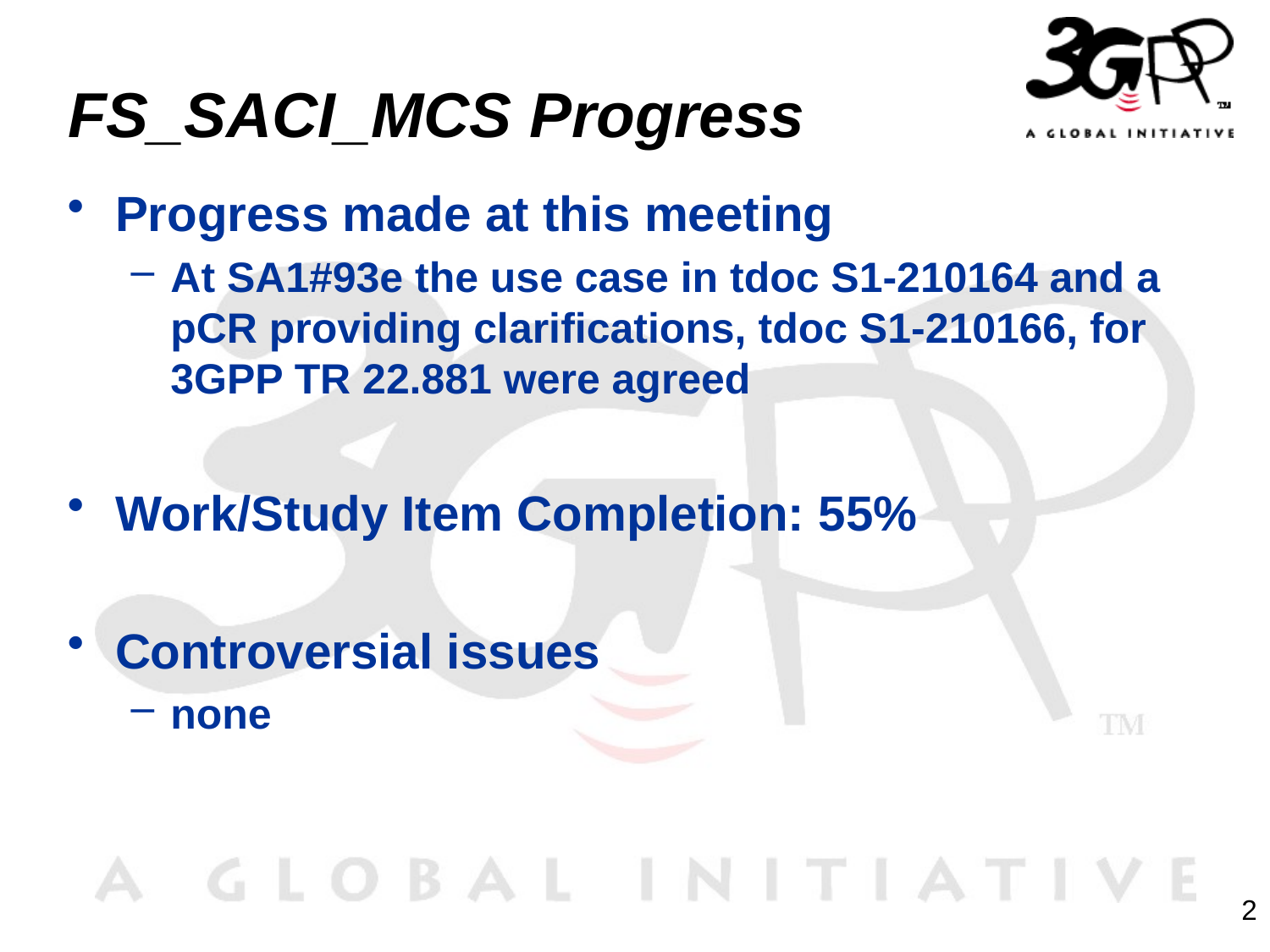

# FS_SACI_MCS Progress
Progress made at this meeting
At SA1#93e the use case in tdoc S1-210164 and a pCR providing clarifications, tdoc S1-210166, for 3GPP TR 22.881 were agreed

Work/Study Item Completion: 55%

Controversial issues
none
2